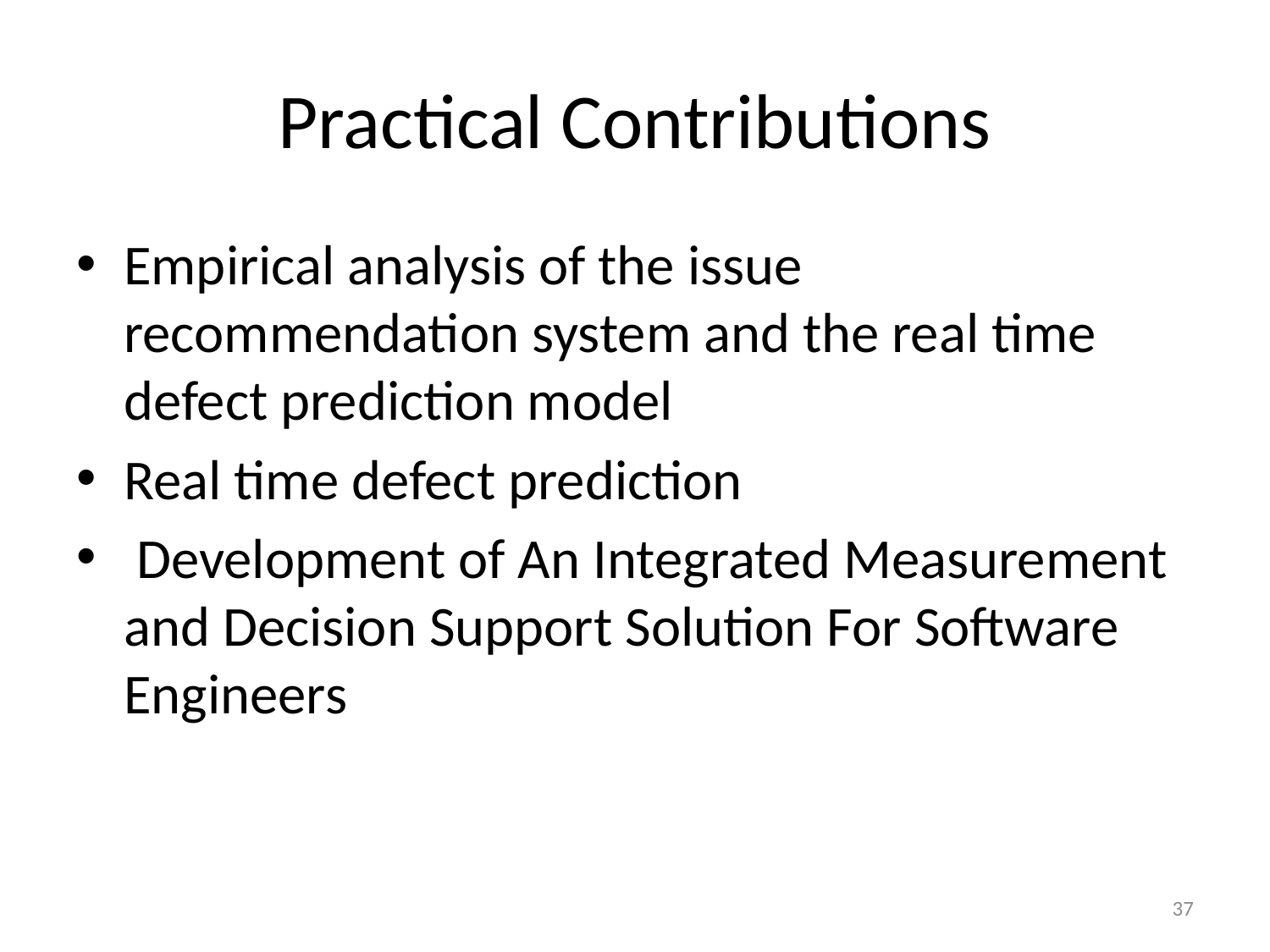

# Practical Contributions
Empirical analysis of the issue recommendation system and the real time defect prediction model
Real time defect prediction
 Development of An Integrated Measurement and Decision Support Solution For Software Engineers
37